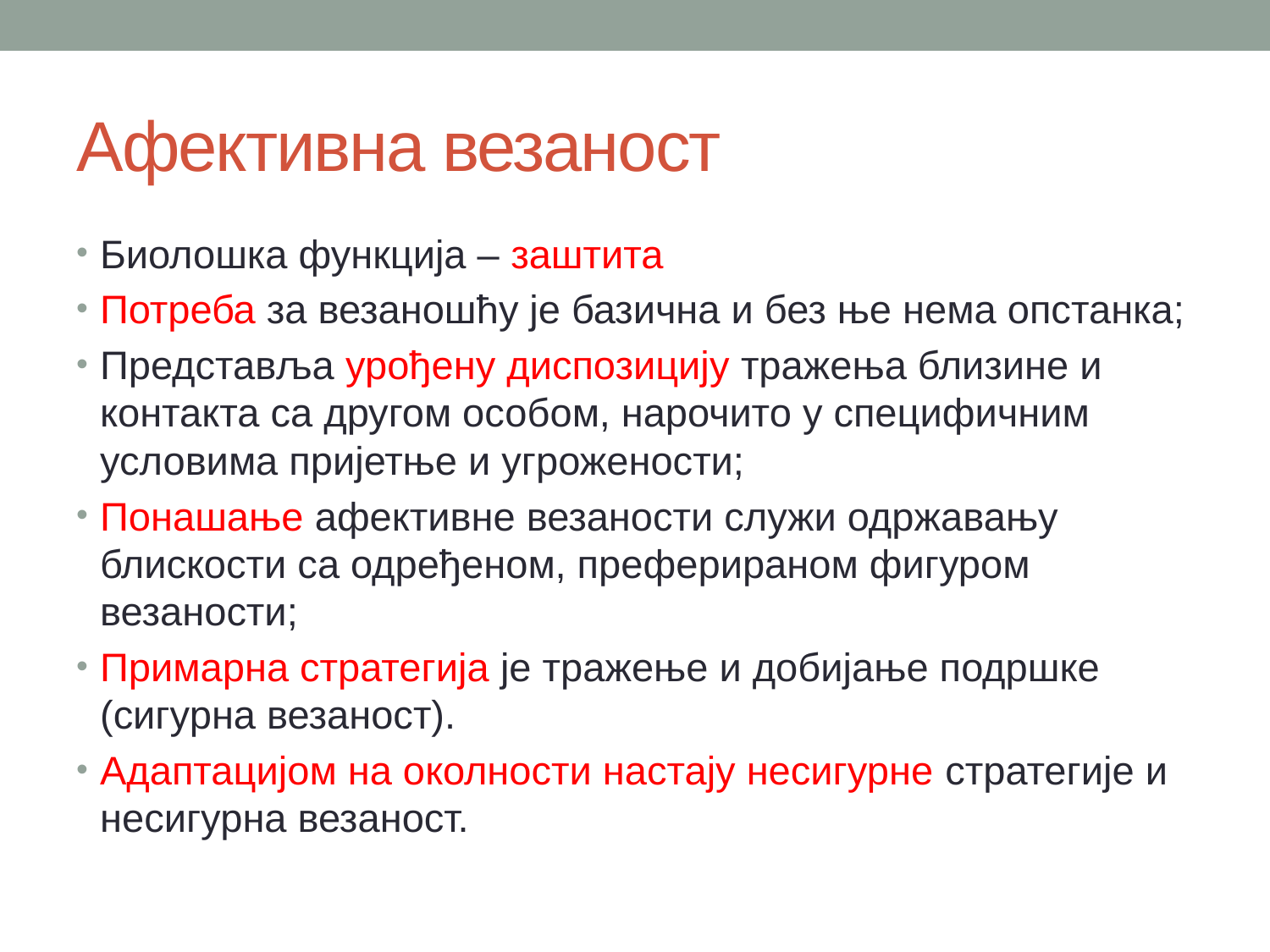

# Афективна везаност
Биолошка функција – заштита
Потреба за везаношћу је базична и без ње нема опстанка;
Представља урођену диспозицију тражења близине и контакта са другом особом, нарочито у специфичним условима пријетње и угрожености;
Понашање афективне везаности служи одржавању блискости са одређеном, преферираном фигуром везаности;
Примарна стратегија је тражење и добијање подршке (сигурна везаност).
Адаптацијом на околности настају несигурне стратегије и несигурна везаност.